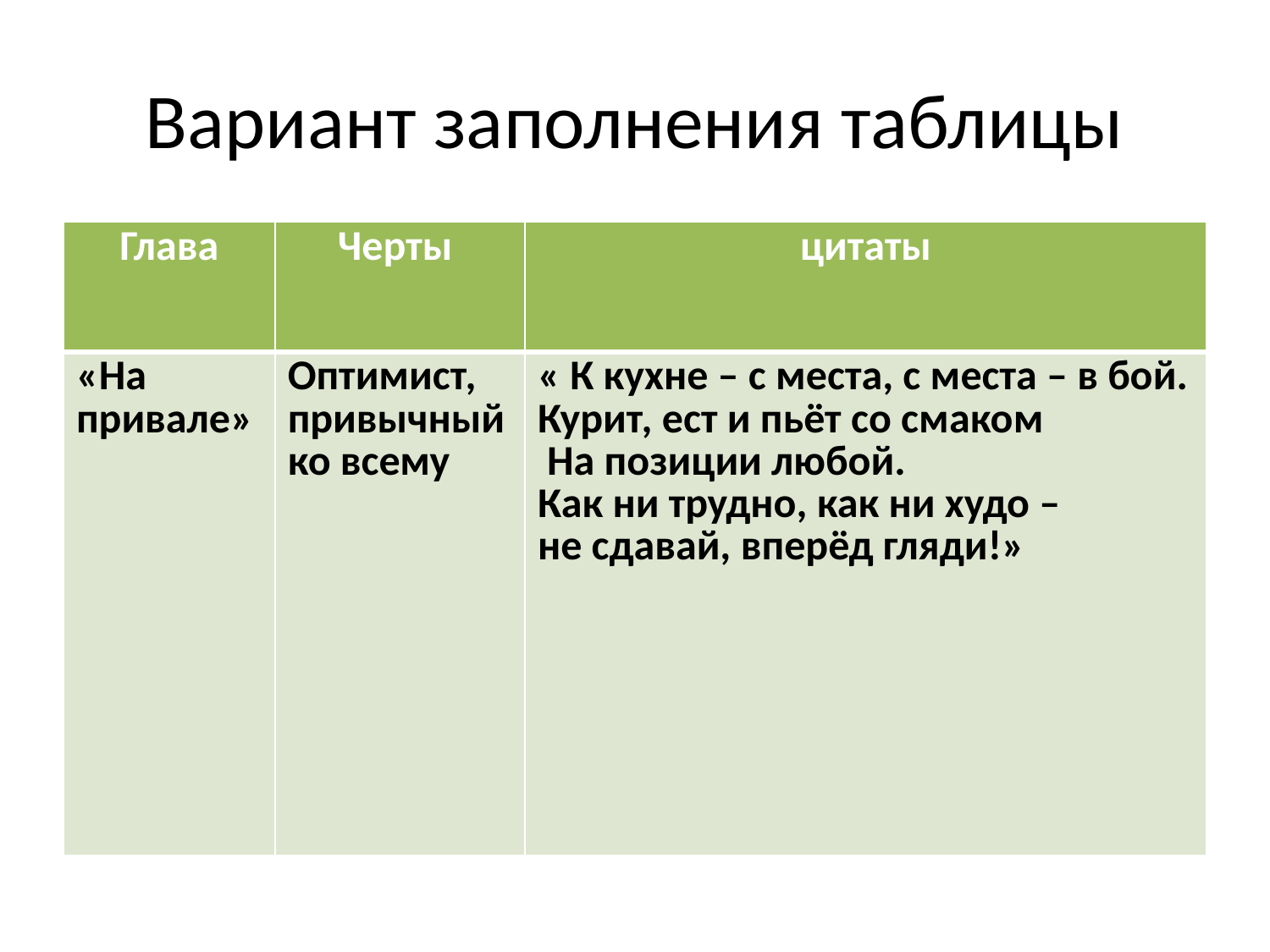

# Вариант заполнения таблицы
| Глава | Черты | цитаты |
| --- | --- | --- |
| «На привале» | Оптимист, привычный ко всему | « К кухне – с места, с места – в бой. Курит, ест и пьёт со смаком На позиции любой. Как ни трудно, как ни худо – не сдавай, вперёд гляди!» |